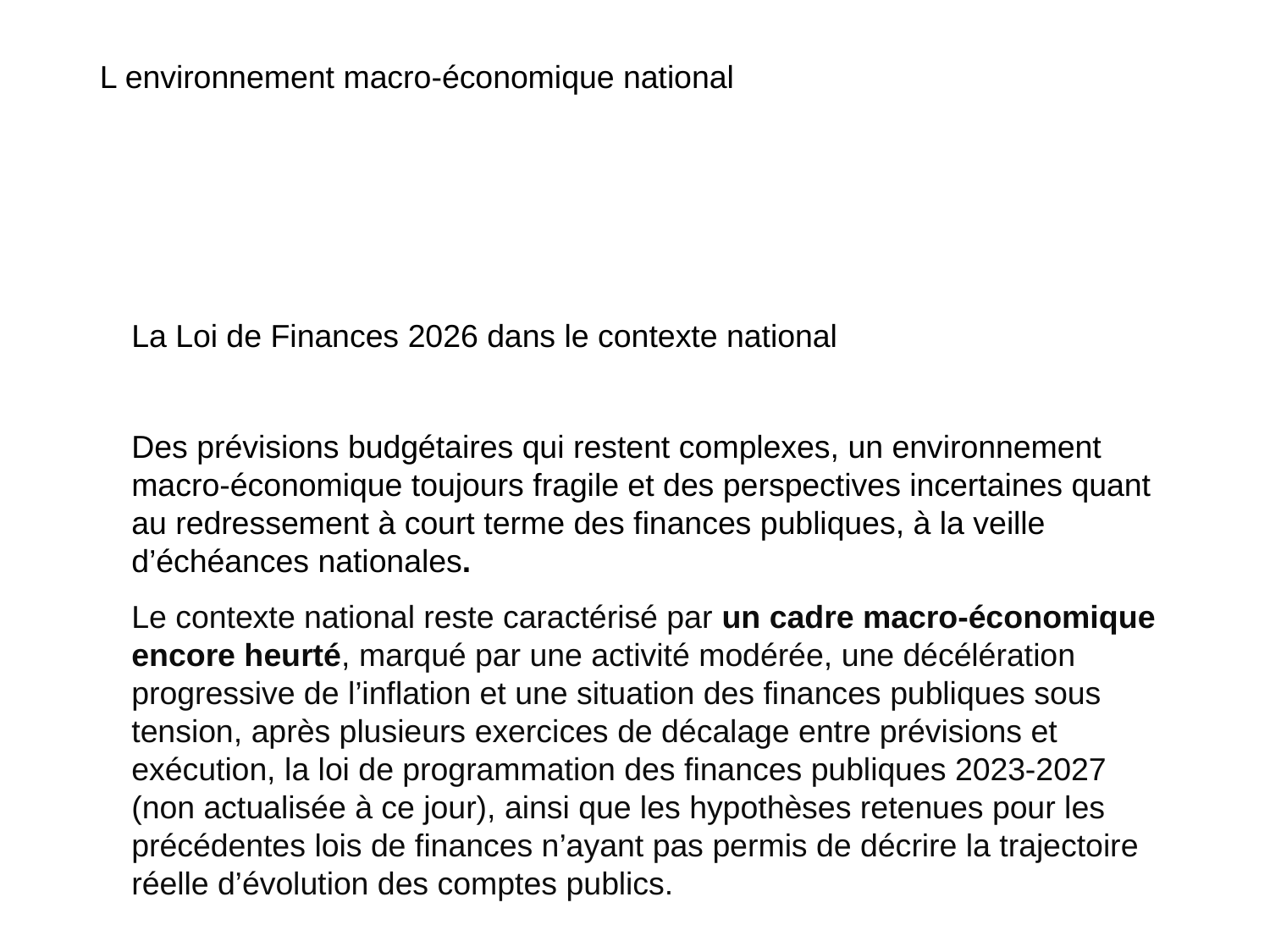

# L environnement macro-économique national
Préambule
La Loi de Finances 2026 dans le contexte national

Des prévisions budgétaires qui restent complexes, un environnement macro-économique toujours fragile et des perspectives incertaines quant au redressement à court terme des finances publiques, à la veille d’échéances nationales.
Le contexte national reste caractérisé par un cadre macro-économique encore heurté, marqué par une activité modérée, une décélération progressive de l’inflation et une situation des finances publiques sous tension, après plusieurs exercices de décalage entre prévisions et exécution, la loi de programmation des finances publiques 2023-2027 (non actualisée à ce jour), ainsi que les hypothèses retenues pour les précédentes lois de finances n’ayant pas permis de décrire la trajectoire réelle d’évolution des comptes publics.